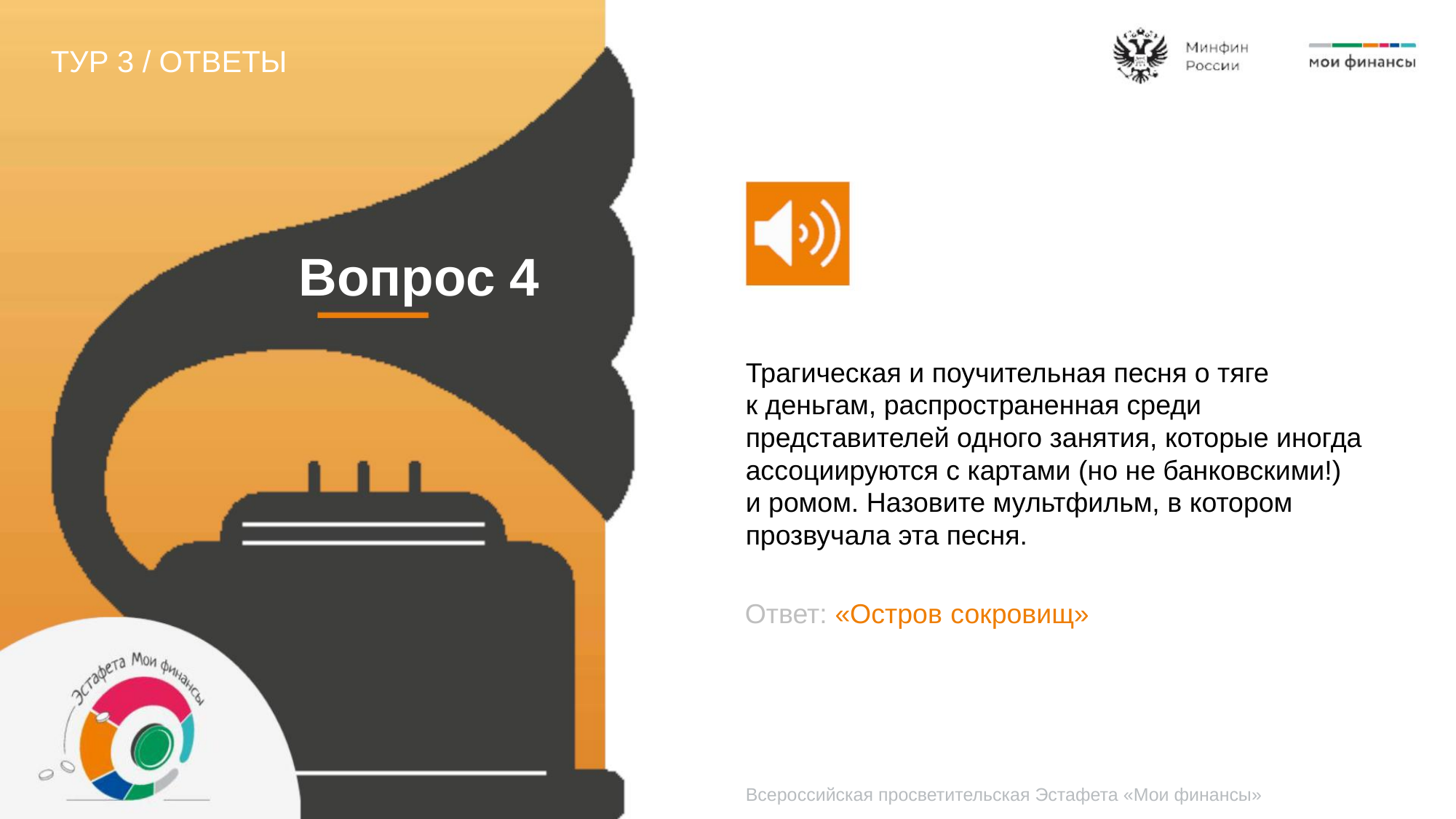

ТУР 3 / ОТВЕТЫ
Вопрос 4
Трагическая и поучительная песня о тяге
к деньгам, распространенная среди
представителей одного занятия, которые иногда
ассоциируются с картами (но не банковскими!)
и ромом. Назовите мультфильм, в котором
прозвучала эта песня.
Ответ: «Остров сокровищ»
Всероссийская просветительская Эстафета «Мои финансы»